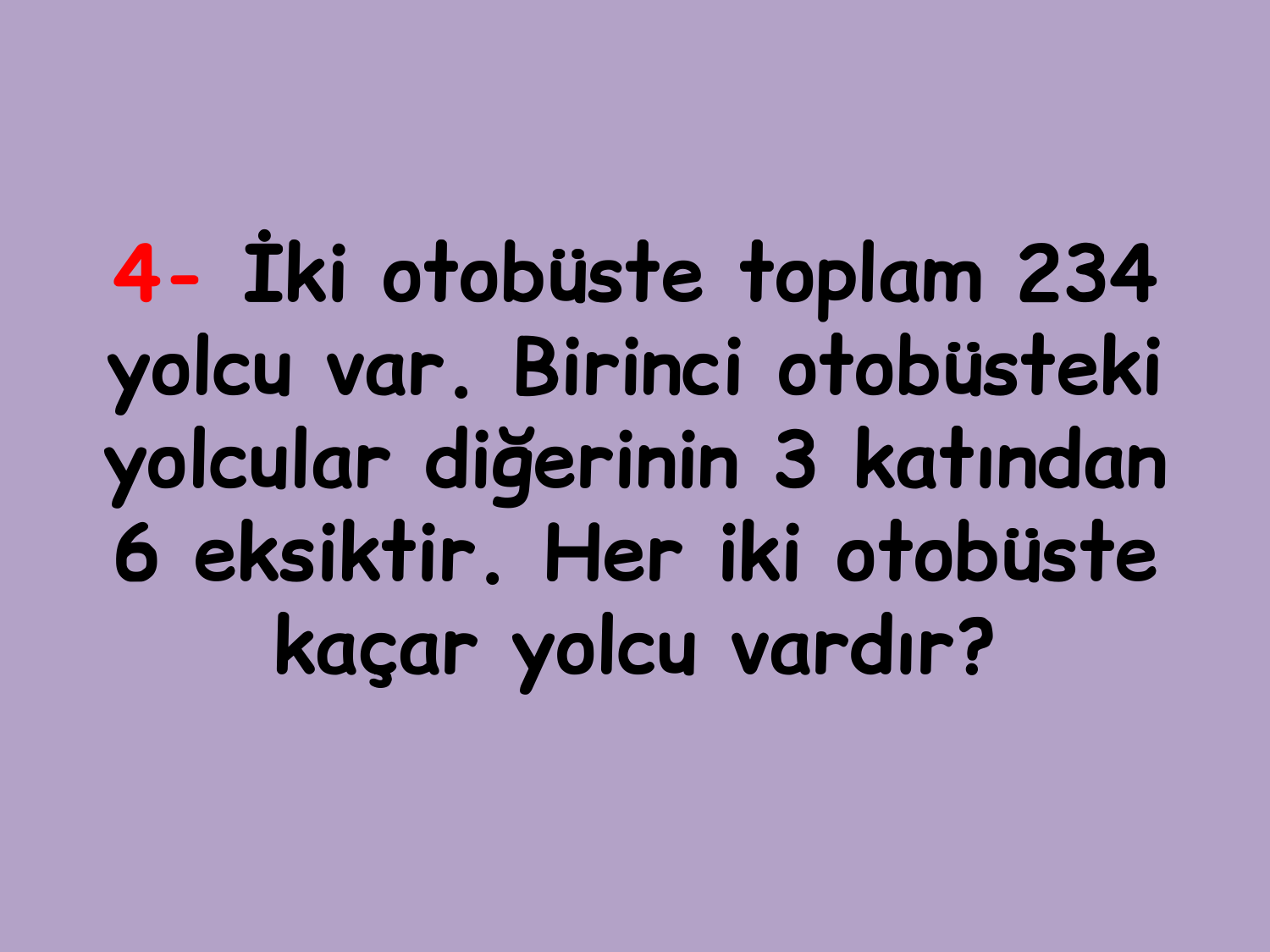

# 4- İki otobüste toplam 234 yolcu var. Birinci otobüsteki yolcular diğerinin 3 katından 6 eksiktir. Her iki otobüste kaçar yolcu vardır?